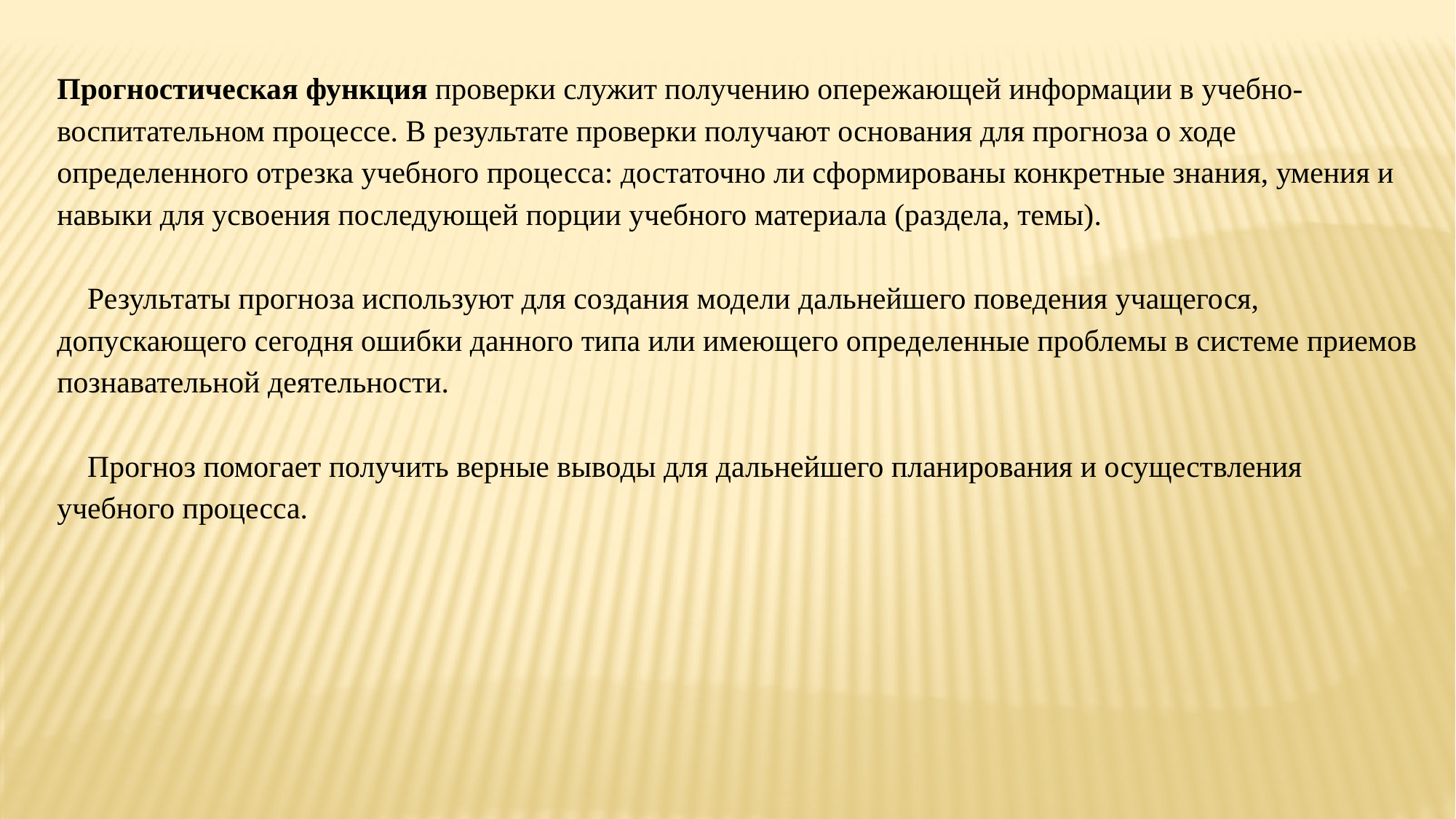

Прогностическая функция проверки служит получению опережающей информации в учебно-воспитательном процессе. В результате проверки получают основания для прогноза о ходе определенного отрезка учебного процесса: достаточно ли сформированы конкретные знания, умения и навыки для усвоения последующей порции учебного материала (раздела, темы).
    Результаты прогноза используют для создания модели дальнейшего поведения учащегося, допускающего сегодня ошибки данного типа или имеющего определенные проблемы в системе приемов познавательной деятельности.
    Прогноз помогает получить верные выводы для дальнейшего планирования и осуществления учебного процесса.